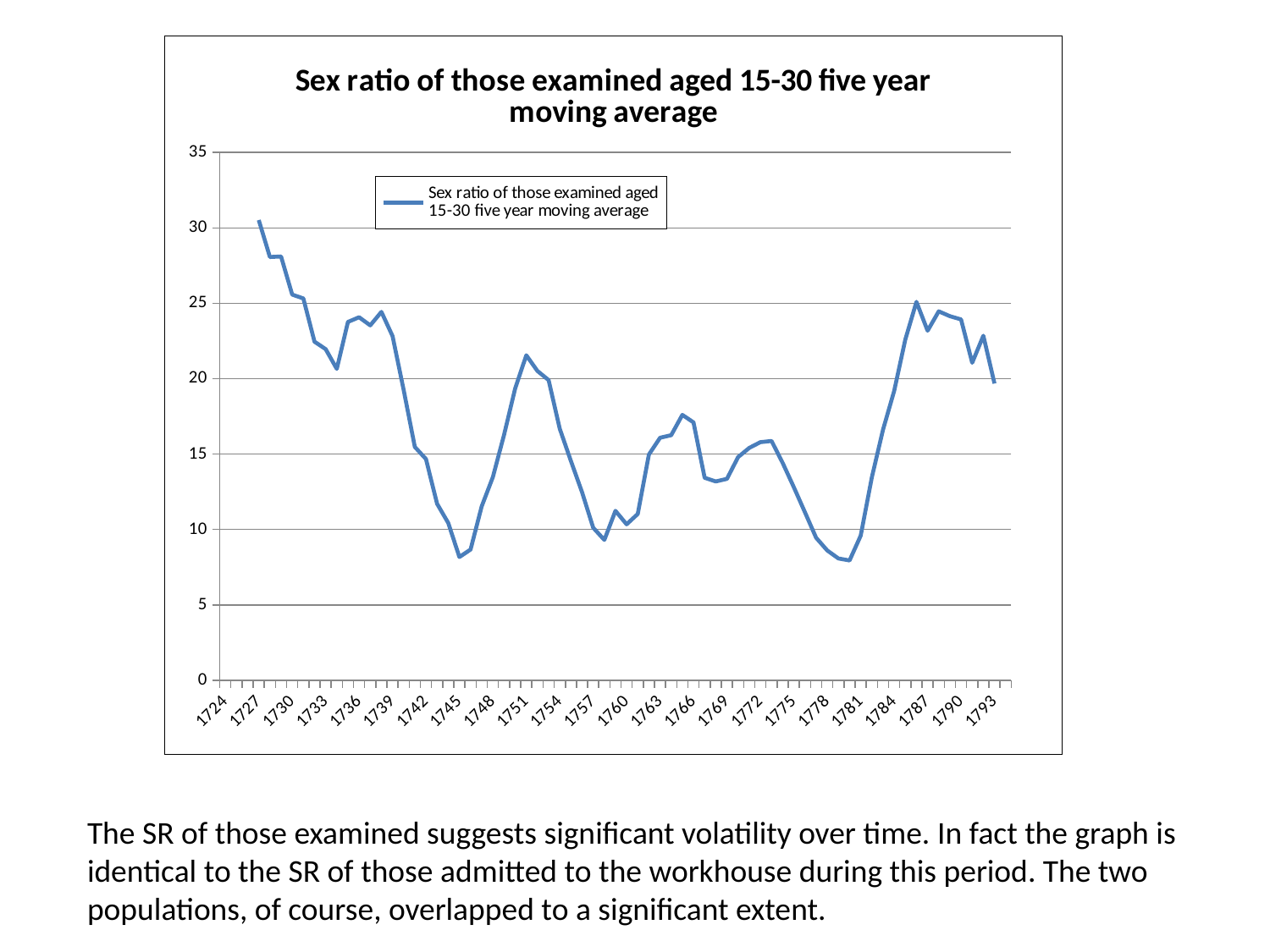

### Chart:

| Category | Sex ratio of those examined aged 15-30 five year moving average |
|---|---|
| 1724 | None |
| 1725 | None |
| 1726 | None |
| 1727 | 30.51737464163673 |
| 1728 | 28.067959032738827 |
| 1729 | 28.103819688476534 |
| 1730 | 25.575117047833587 |
| 1731 | 25.32214853983145 |
| 1732 | 22.454262019771086 |
| 1733 | 21.95992014961029 |
| 1734 | 20.64928582125216 |
| 1735 | 23.76406904797559 |
| 1736 | 24.075656195005784 |
| 1737 | 23.535761307284808 |
| 1738 | 24.428361364871886 |
| 1739 | 22.82670577726373 |
| 1740 | 19.24204969260754 |
| 1741 | 15.471773086888007 |
| 1742 | 14.67301960156737 |
| 1743 | 11.70215867441504 |
| 1744 | 10.431334555293706 |
| 1745 | 8.174253945271902 |
| 1746 | 8.668710184951037 |
| 1747 | 11.534887771594143 |
| 1748 | 13.468221104927448 |
| 1749 | 16.25928968546969 |
| 1750 | 19.346510780804433 |
| 1751 | 21.55422778875305 |
| 1752 | 20.510516816406927 |
| 1753 | 19.910996432713887 |
| 1754 | 16.681331360943553 |
| 1755 | 14.542363251013548 |
| 1756 | 12.470655054903474 |
| 1757 | 10.115798842206756 |
| 1758 | 9.309696735940028 |
| 1759 | 11.237150505498995 |
| 1760 | 10.342508838039272 |
| 1761 | 11.029361103838786 |
| 1762 | 14.968083524110543 |
| 1763 | 16.08037268073691 |
| 1764 | 16.25176358383519 |
| 1765 | 17.597533070843834 |
| 1766 | 17.10238143065413 |
| 1767 | 13.425635966113166 |
| 1768 | 13.185635966113164 |
| 1769 | 13.355907480149074 |
| 1770 | 14.796743613034465 |
| 1771 | 15.406316243557672 |
| 1772 | 15.788669184734092 |
| 1773 | 15.86745706352206 |
| 1774 | 14.40644520845444 |
| 1775 | 12.800644425136976 |
| 1776 | 11.133121036630698 |
| 1777 | 9.455038844849982 |
| 1778 | 8.610149271146772 |
| 1779 | 8.080458364387757 |
| 1780 | 7.945715412480642 |
| 1781 | 9.588907900743502 |
| 1782 | 13.458348117215717 |
| 1783 | 16.609634997316157 |
| 1784 | 19.182098765432098 |
| 1785 | 22.59393451422436 |
| 1786 | 25.09393451422437 |
| 1787 | 23.18035426731079 |
| 1788 | 24.46575731741972 |
| 1789 | 24.145244496906887 |
| 1790 | 23.92785319255909 |
| 1791 | 21.057482822188703 |
| 1792 | 22.84963130551363 |
| 1793 | 19.68186134852803 |
| 1794 | None |
The SR of those examined suggests significant volatility over time. In fact the graph is identical to the SR of those admitted to the workhouse during this period. The two populations, of course, overlapped to a significant extent.